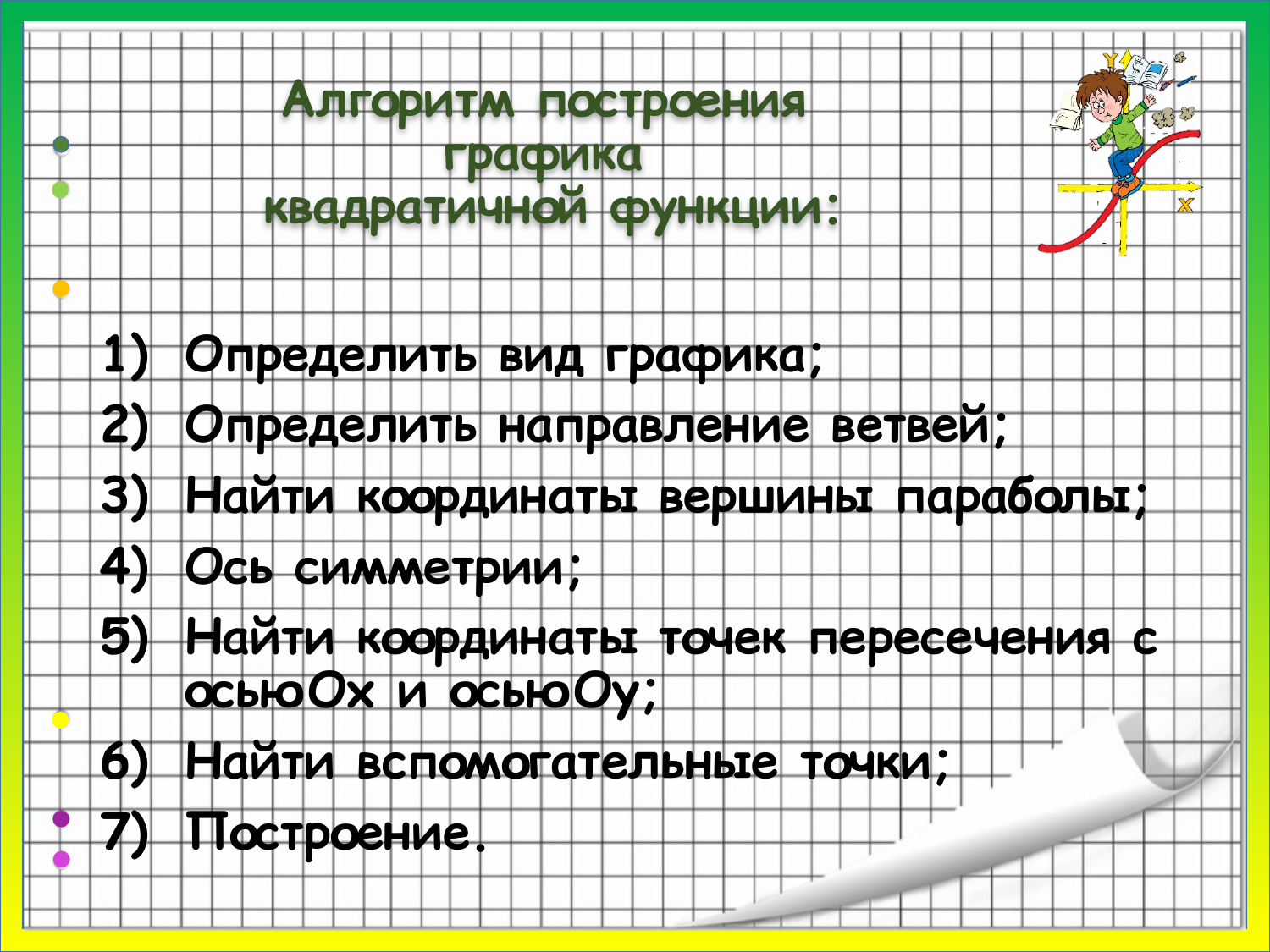

# Алгоритм построения графика квадратичной функции:
Определить вид графика;
Определить направление ветвей;
Найти координаты вершины параболы;
Ось симметрии;
Найти координаты точек пересечения с осью Ох и осью Оу;
Найти вспомогательные точки;
Построение.